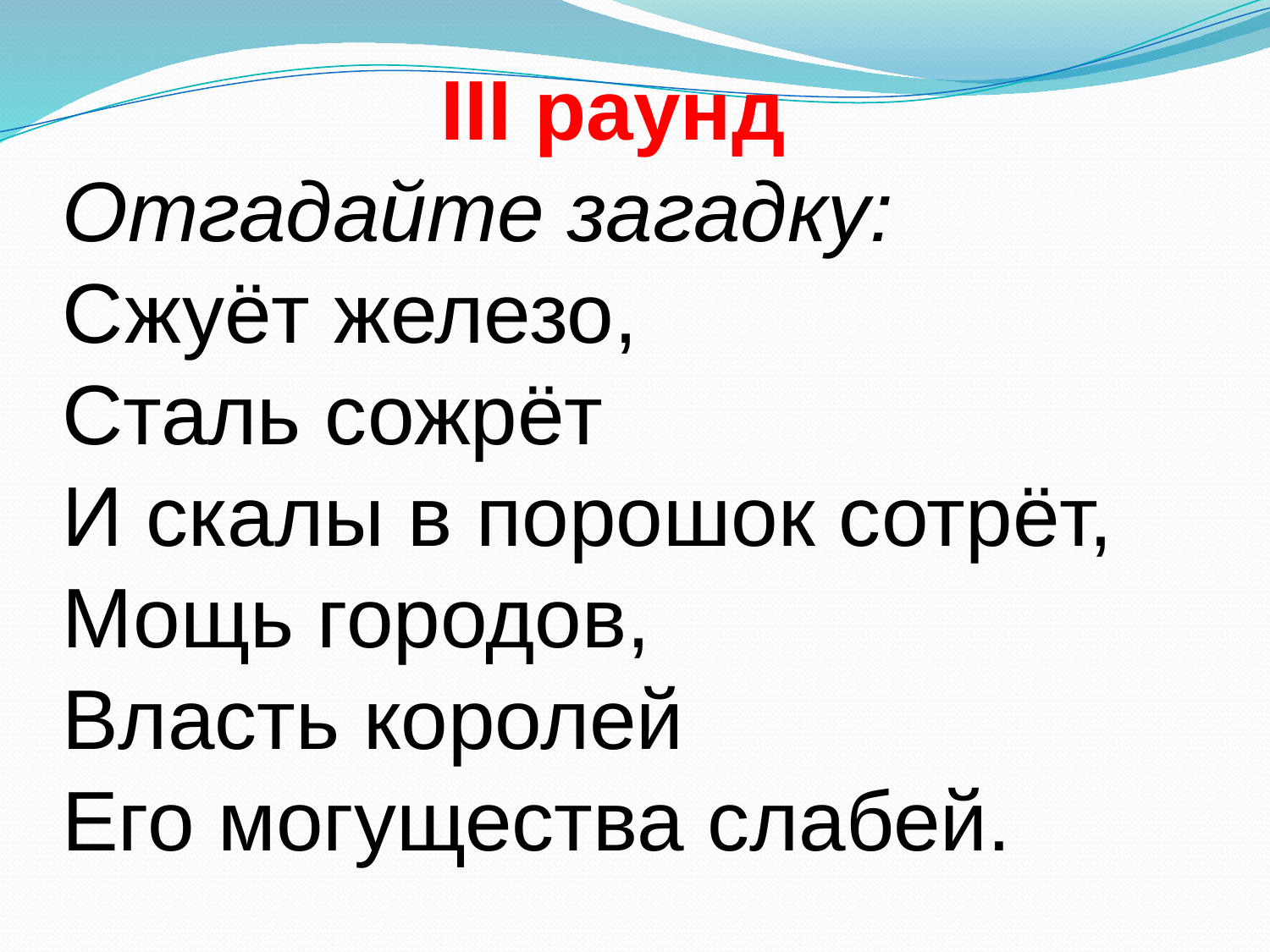

III раунд
Отгадайте загадку:
Сжуёт железо,
Сталь сожрёт
И скалы в порошок сотрёт,
Мощь городов,
Власть королей
Его могущества слабей.